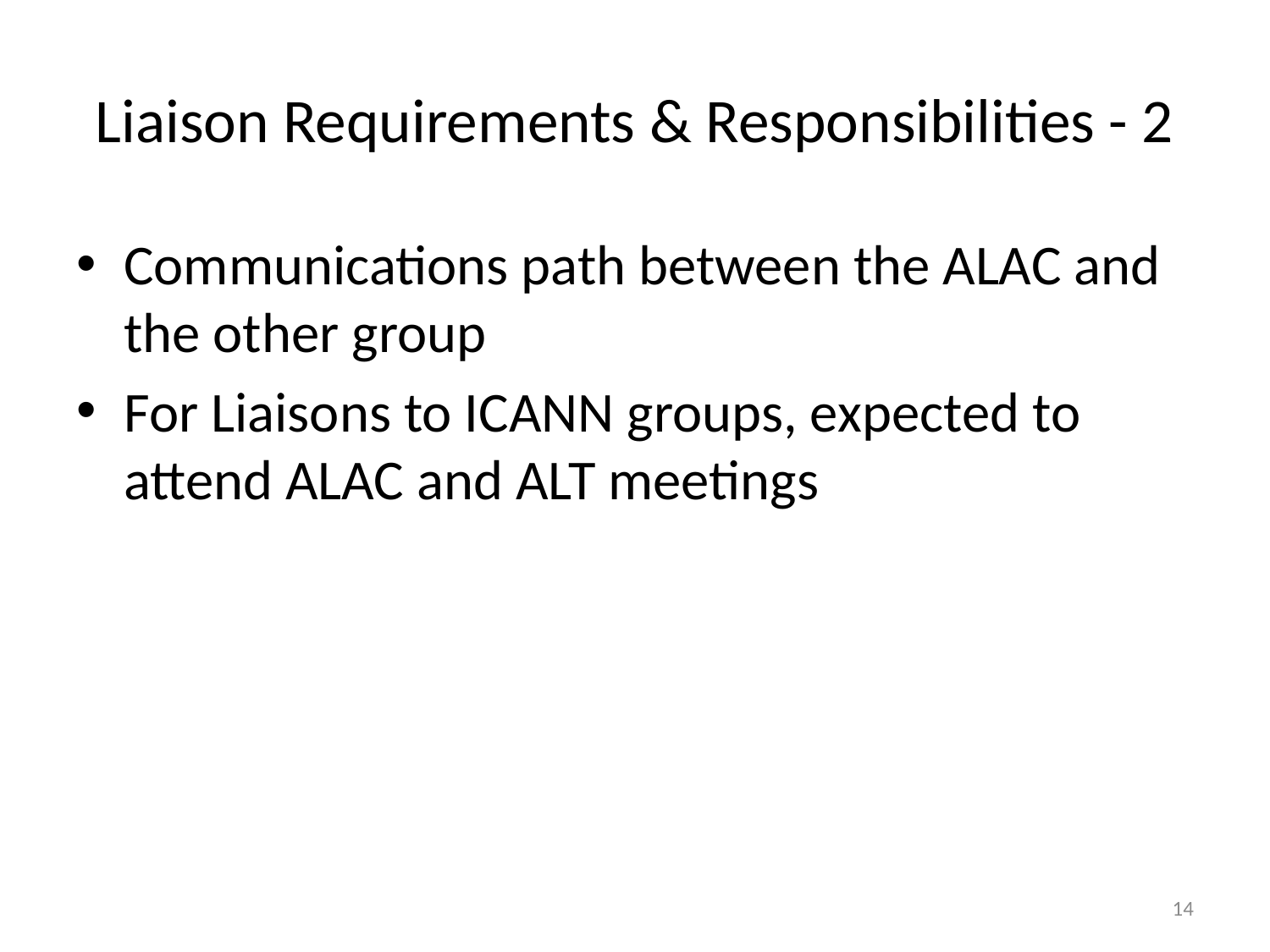

# Liaison Requirements & Responsibilities - 2
Communications path between the ALAC and the other group
For Liaisons to ICANN groups, expected to attend ALAC and ALT meetings
14